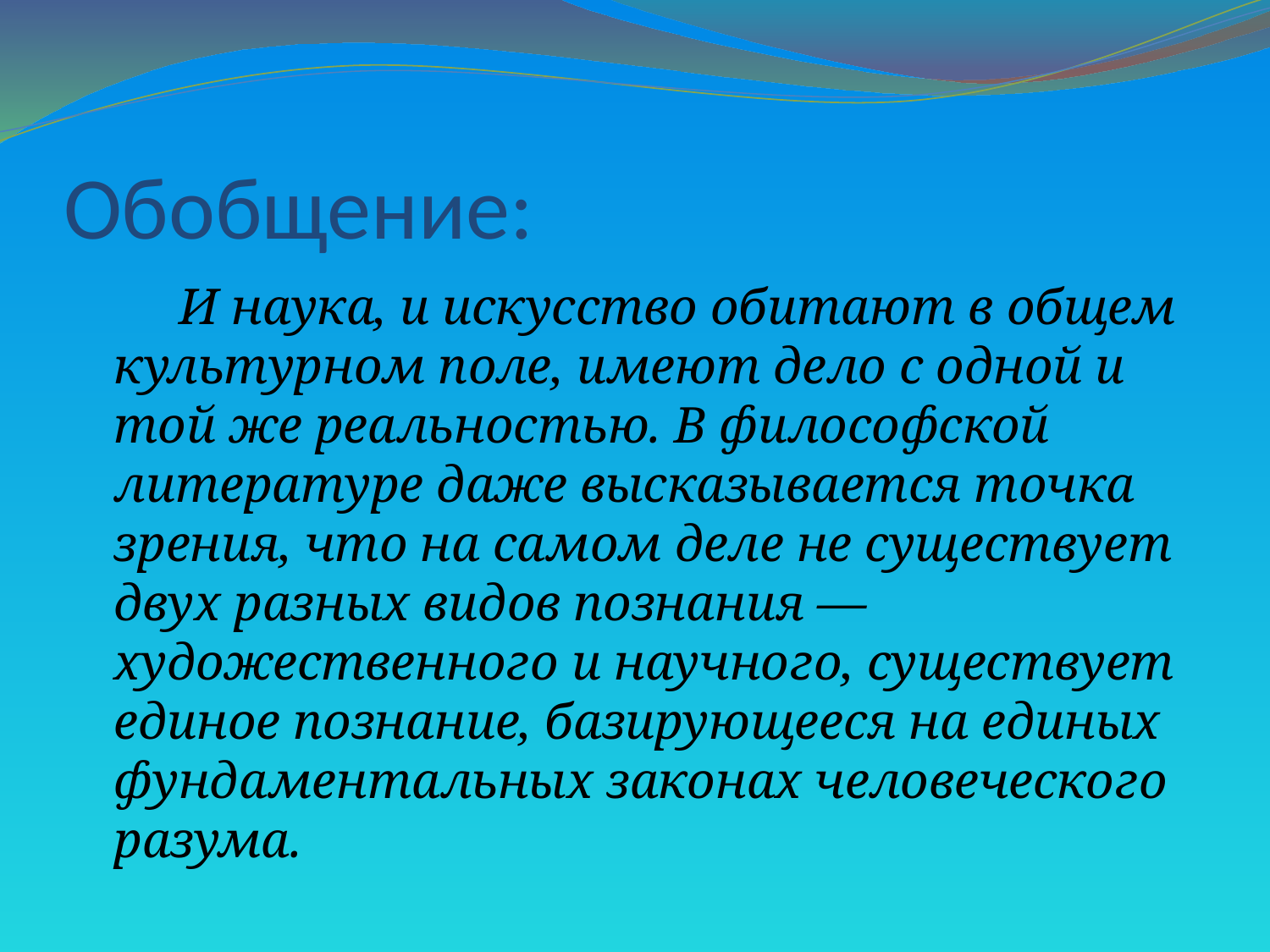

# Обобщение:
        И наука, и искусство обитают в общем культурном поле, имеют дело с одной и той же реальностью. В философской литературе даже высказывается точка зрения, что на самом деле не существует двух разных видов познания — художественного и научного, существует единое познание, базирующееся на единых фундаментальных законах человеческого разума.